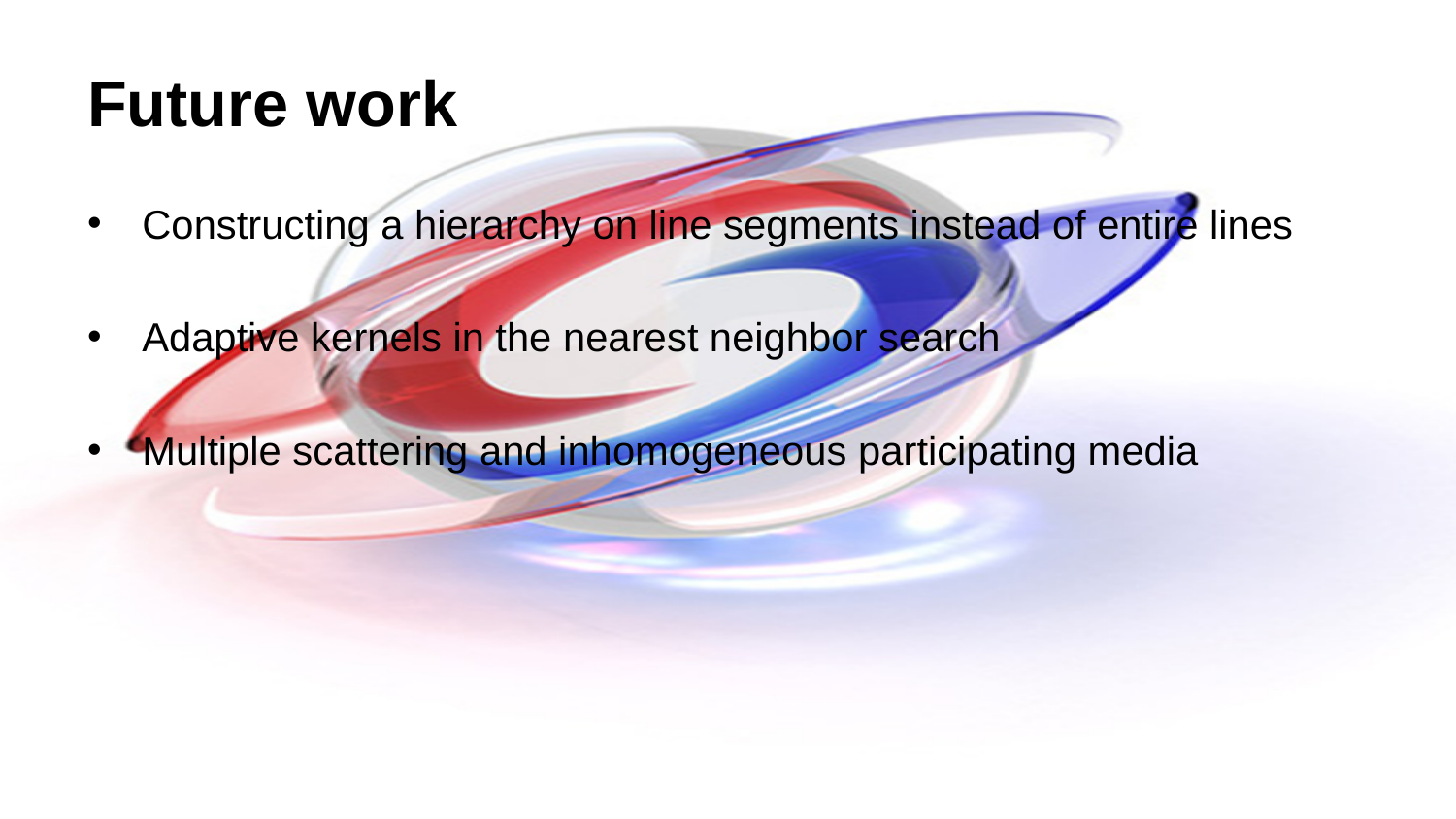

# Future work
Constructing a hierarchy on line segments instead of entire lines

Adaptive kernels in the nearest neighbor search

Multiple scattering and inhomogeneous participating media